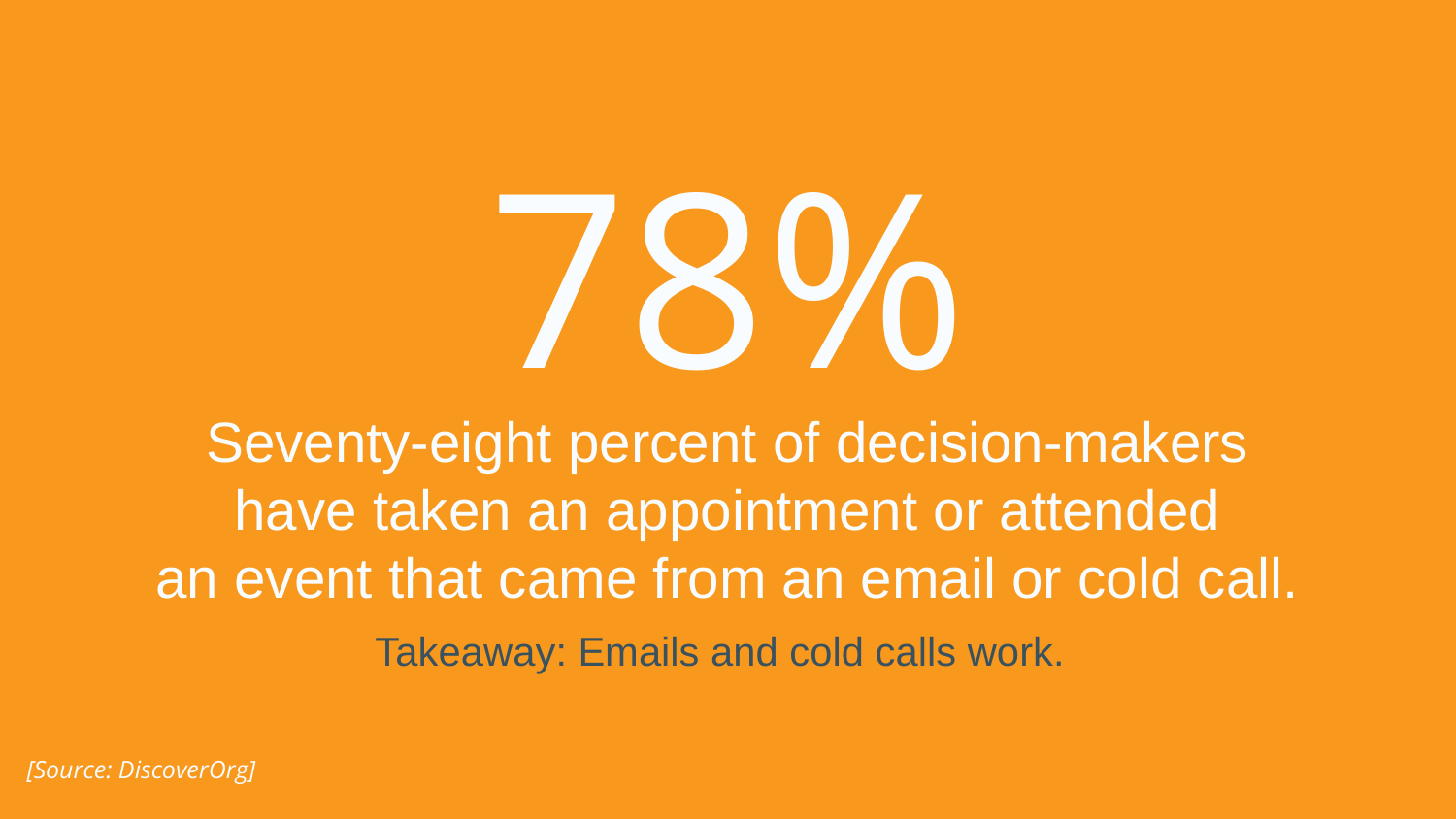

# 78%
Seventy-eight percent of decision-makers
have taken an appointment or attended
an event that came from an email or cold call.
Takeaway: Emails and cold calls work.
[Source: DiscoverOrg]